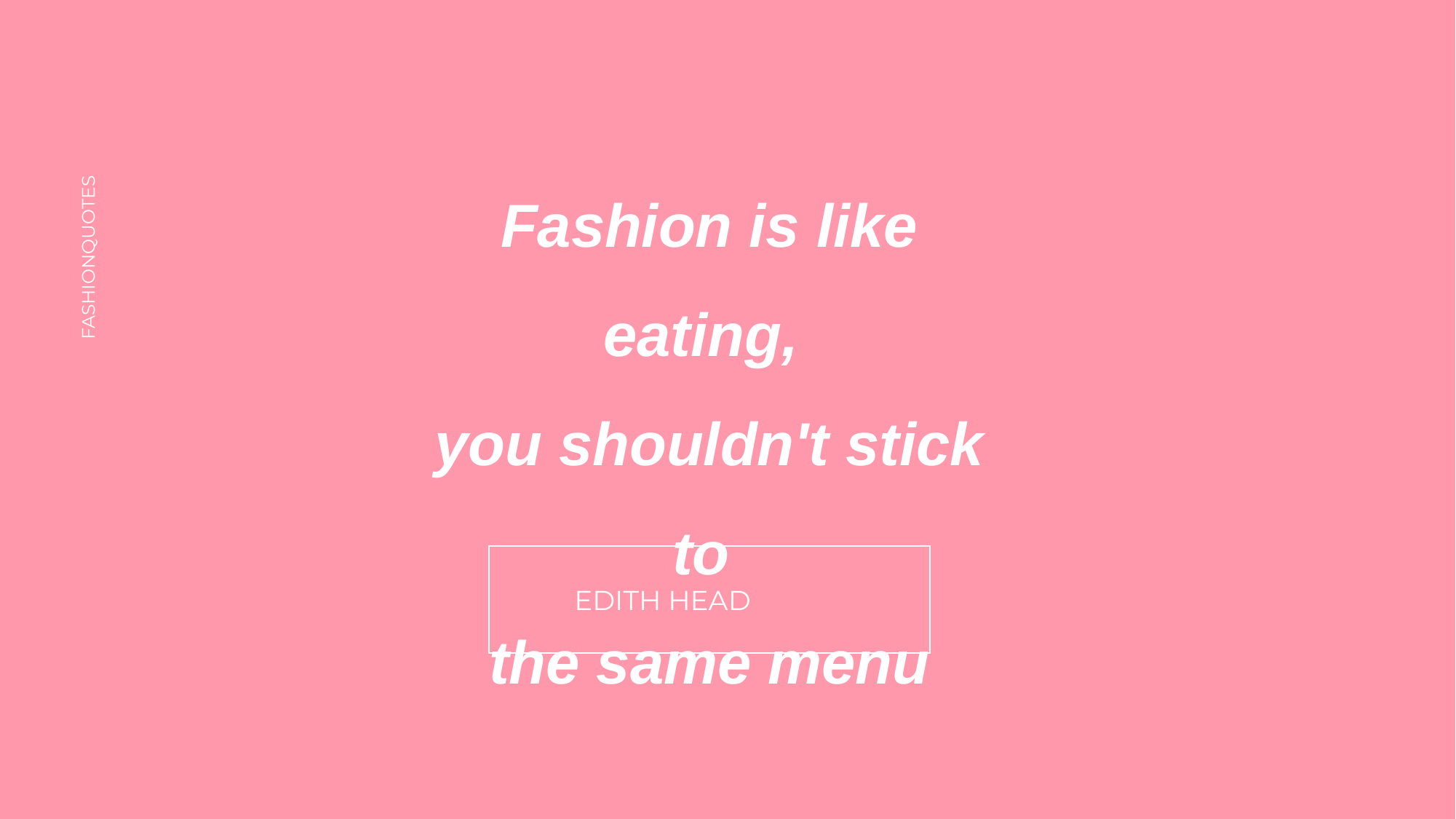

Fashion is like eating,
you shouldn't stick to
the same menu
FASHIONQUOTES

EDITH HEAD